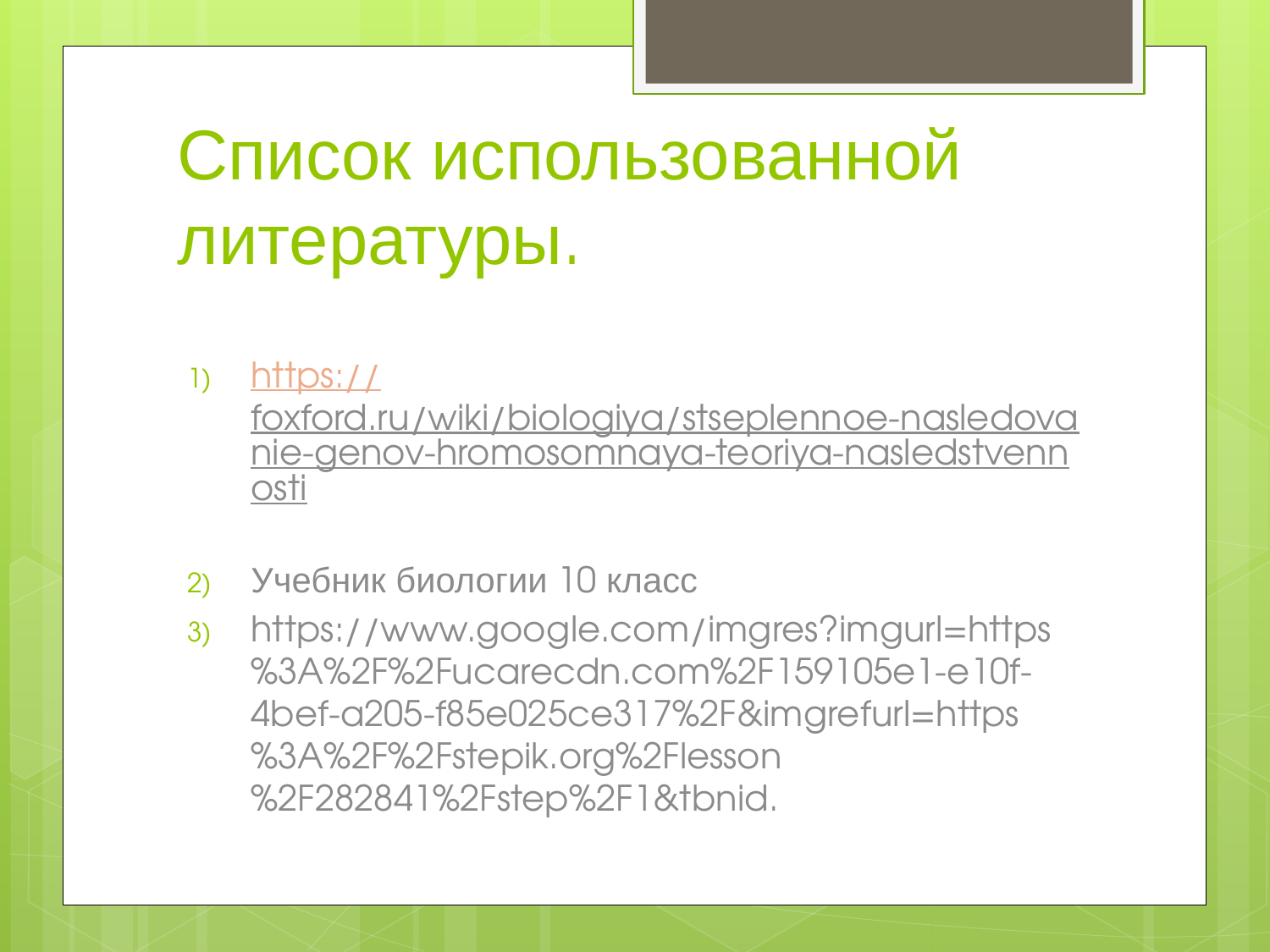

# Список использованной литературы.
https://foxford.ru/wiki/biologiya/stseplennoe-nasledovanie-genov-hromosomnaya-teoriya-nasledstvennosti
Учебник биологии 10 класс
https://www.google.com/imgres?imgurl=https%3A%2F%2Fucarecdn.com%2F159105e1-e10f-4bef-a205-f85e025ce317%2F&imgrefurl=https%3A%2F%2Fstepik.org%2Flesson%2F282841%2Fstep%2F1&tbnid.